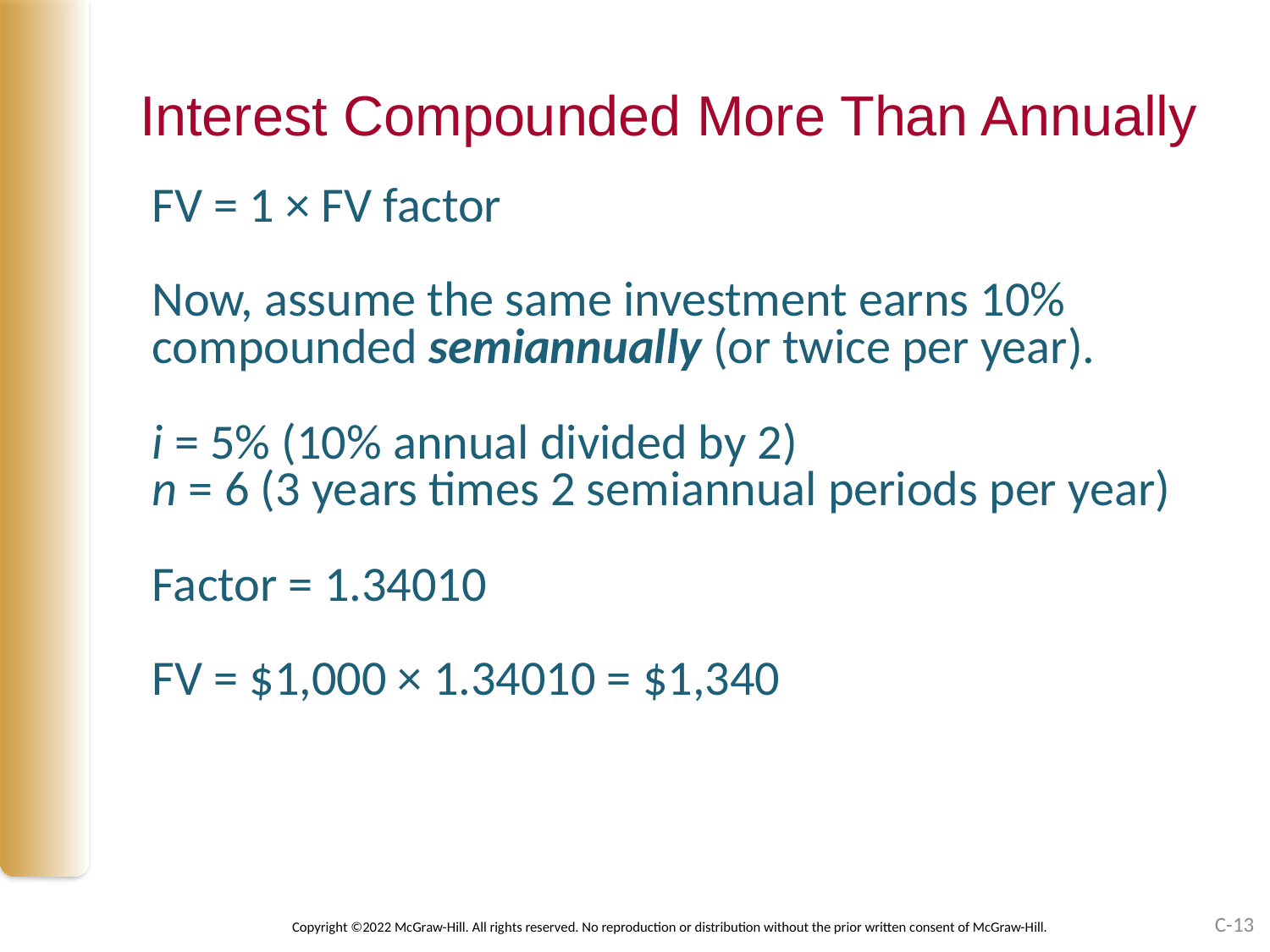

# Interest Compounded More Than Annually
FV = 1 × FV factor

Now, assume the same investment earns 10% compounded semiannually (or twice per year).

i = 5% (10% annual divided by 2)
n = 6 (3 years times 2 semiannual periods per year)

Factor = 1.34010

FV = $1,000 × 1.34010 = $1,340
C-13
Copyright ©2022 McGraw-Hill. All rights reserved. No reproduction or distribution without the prior written consent of McGraw-Hill.